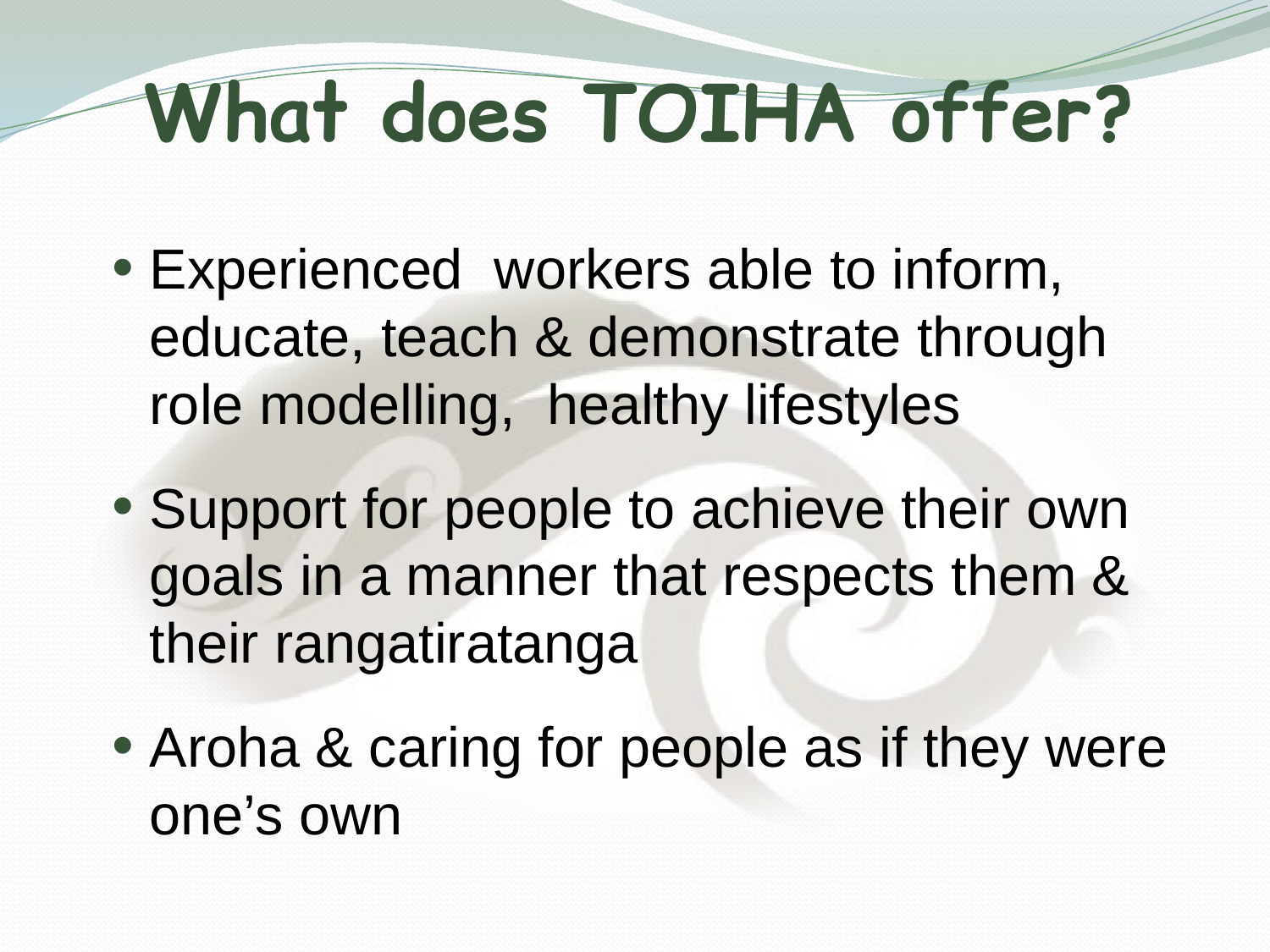

# What does TOIHA offer?
Experienced  workers able to inform, educate, teach & demonstrate through role modelling,  healthy lifestyles

Support for people to achieve their own goals in a manner that respects them & their rangatiratanga

Aroha & caring for people as if they were one’s own